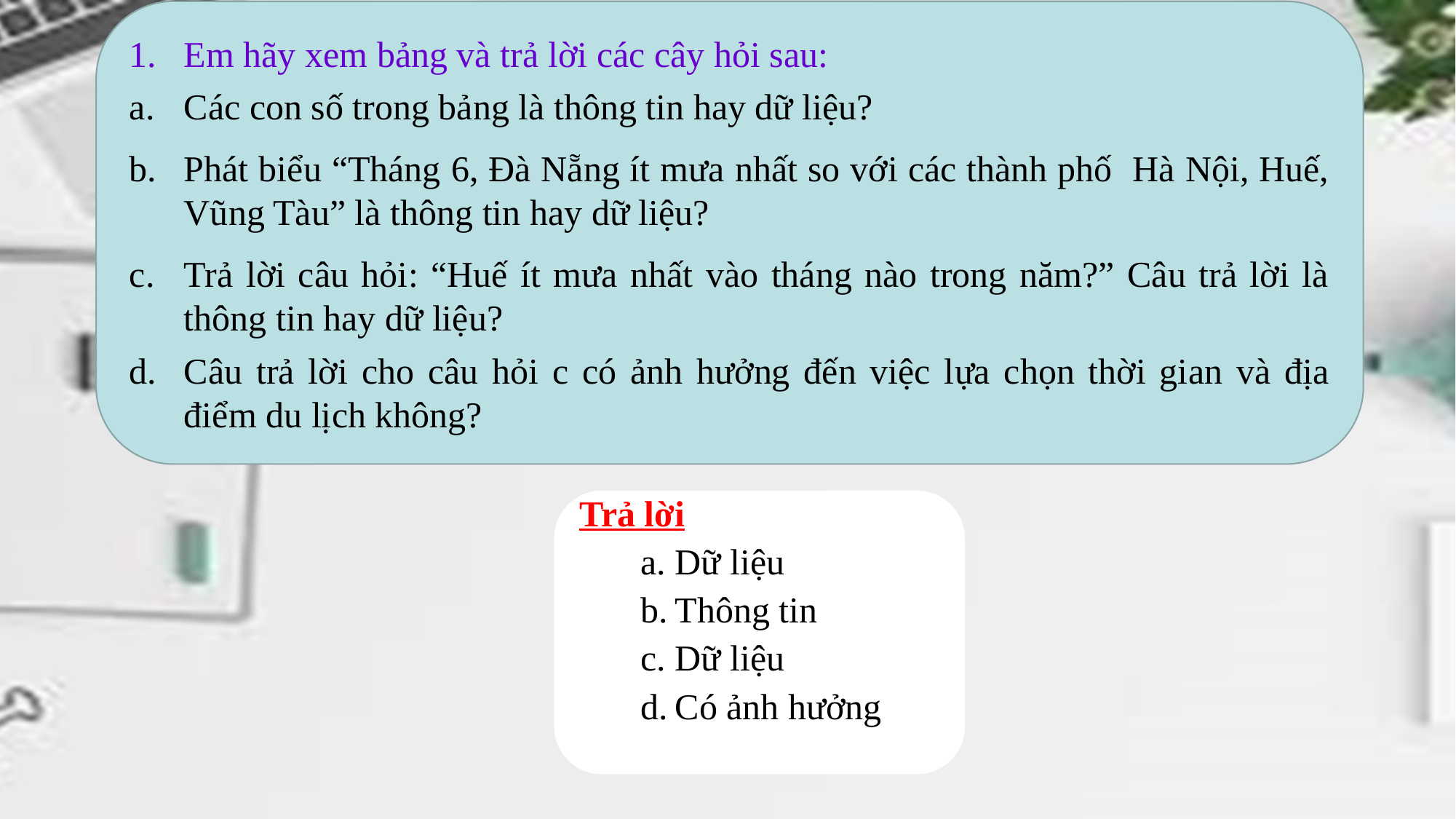

Em hãy xem bảng và trả lời các cây hỏi sau:
Các con số trong bảng là thông tin hay dữ liệu?
Phát biểu “Tháng 6, Đà Nẵng ít mưa nhất so với các thành phố  Hà Nội, Huế, Vũng Tàu” là thông tin hay dữ liệu?
Trả lời câu hỏi: “Huế ít mưa nhất vào tháng nào trong năm?” Câu trả lời là thông tin hay dữ liệu?
Câu trả lời cho câu hỏi c có ảnh hưởng đến việc lựa chọn thời gian và địa điểm du lịch không?
Trả lời
Dữ liệu
Thông tin
Dữ liệu
Có ảnh hưởng